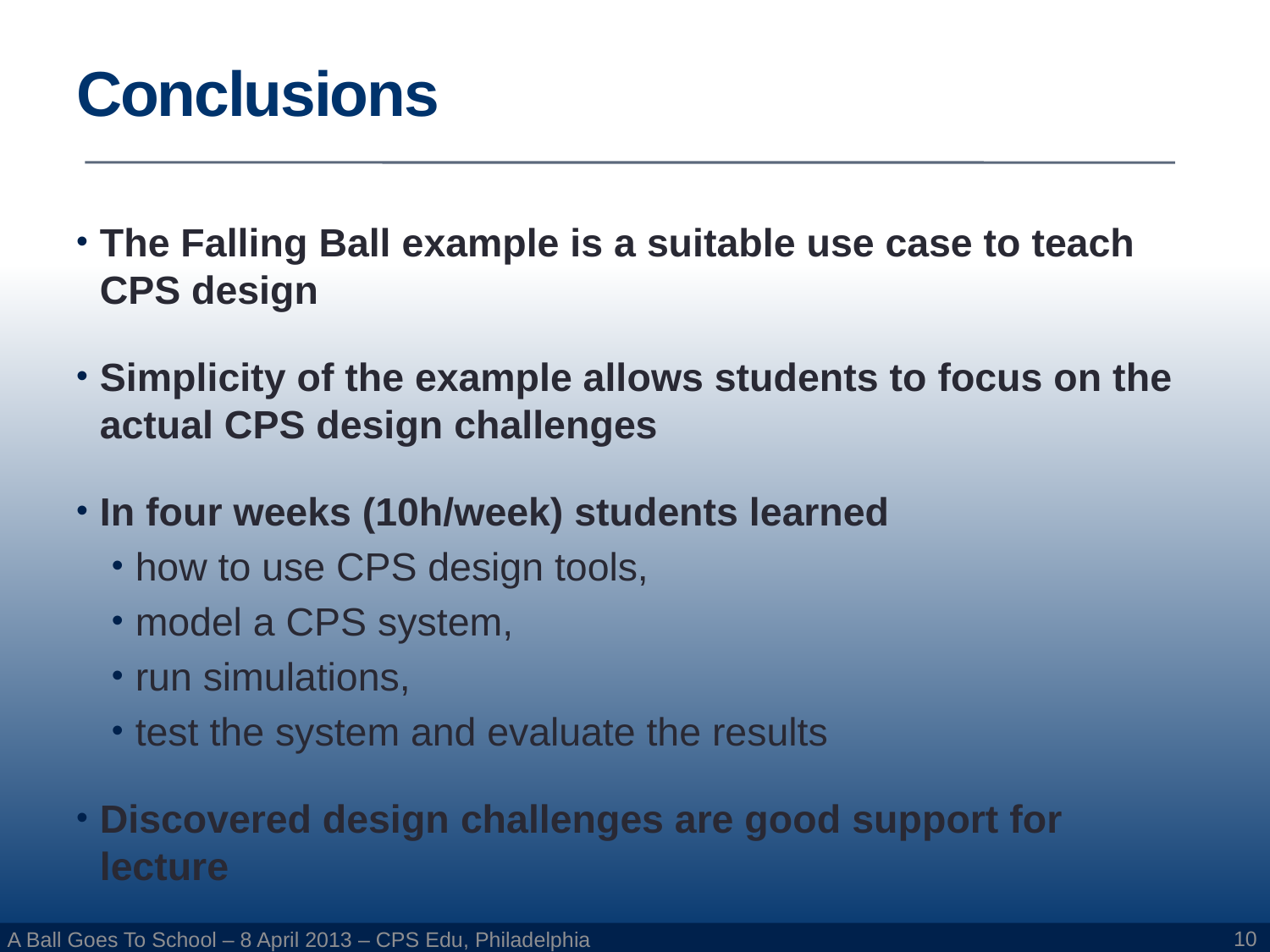

# Conclusions
The Falling Ball example is a suitable use case to teach CPS design

Simplicity of the example allows students to focus on the actual CPS design challenges

In four weeks (10h/week) students learned
how to use CPS design tools,
model a CPS system,
run simulations,
test the system and evaluate the results

Discovered design challenges are good support for lecture